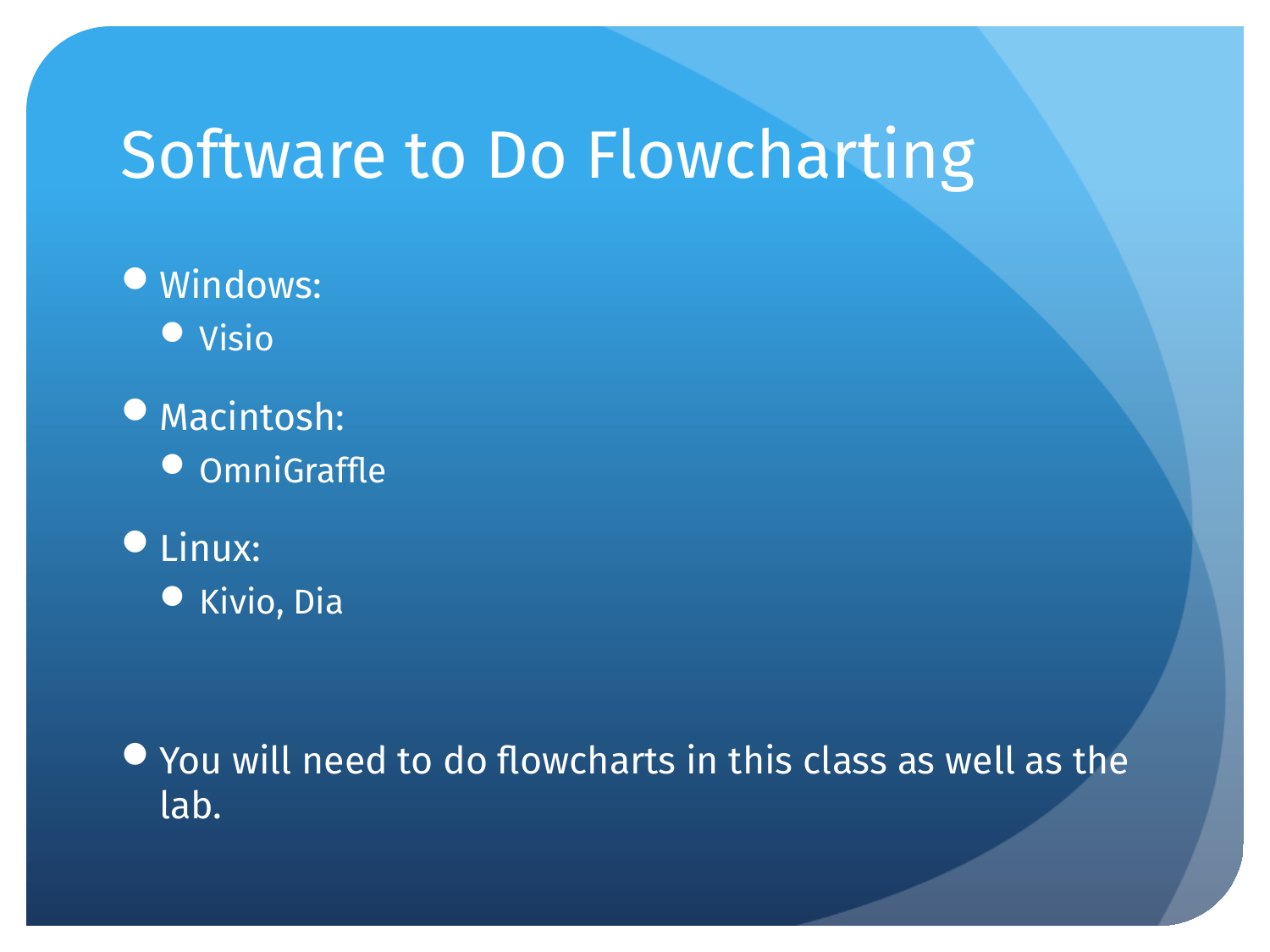

# Software to Do Flowcharting
Windows:
Visio
Macintosh:
OmniGraffle
Linux:
Kivio, Dia

You will need to do flowcharts in this class as well as the lab.